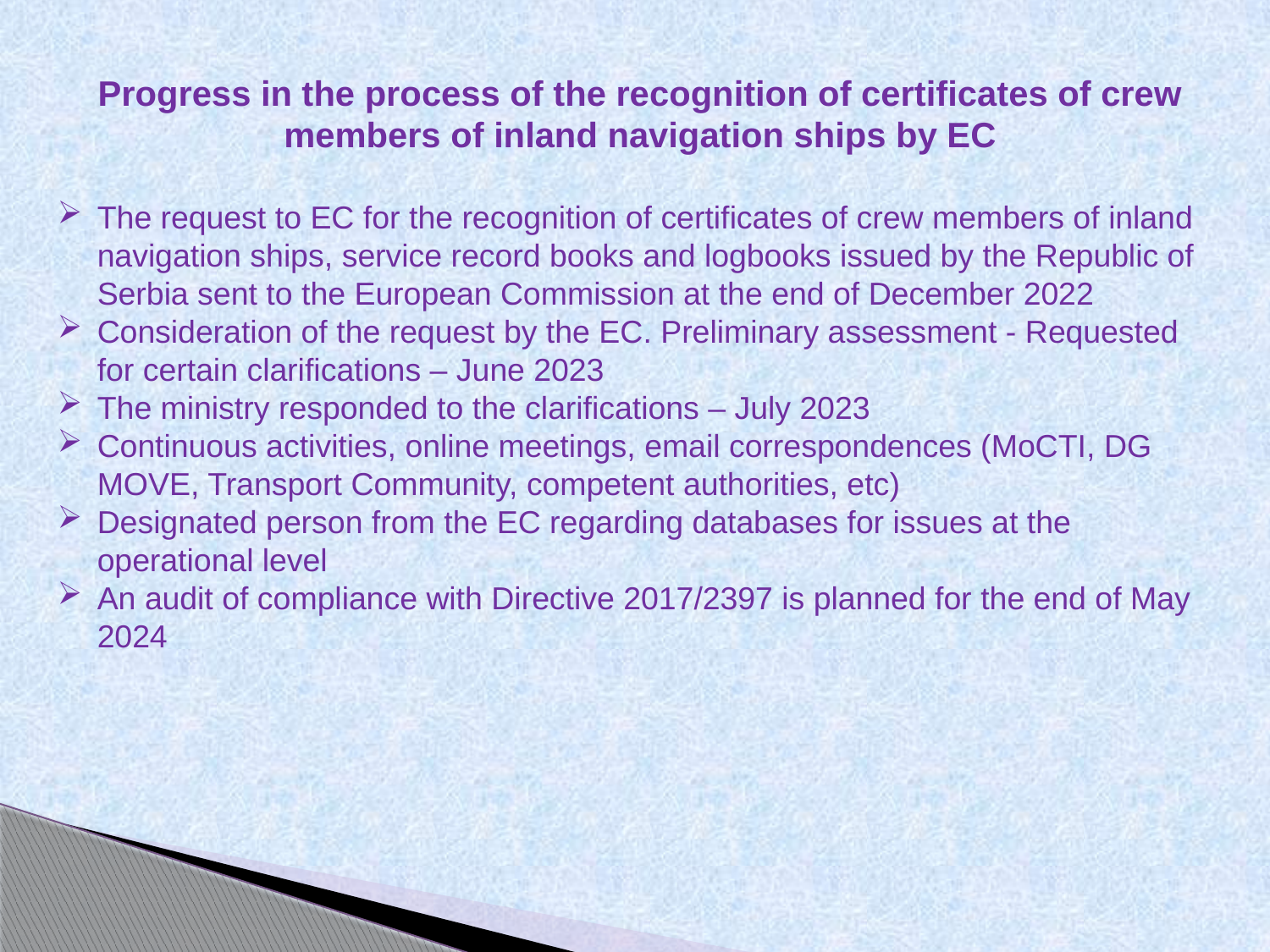

Progress in the process of the recognition of certificates of crew members of inland navigation ships by EC

The request to EC for the recognition of certificates of crew members of inland navigation ships, service record books and logbooks issued by the Republic of Serbia sent to the European Commission at the end of December 2022
Consideration of the request by the EC. Preliminary assessment - Requested for certain clarifications – June 2023
The ministry responded to the clarifications – July 2023
Continuous activities, online meetings, email correspondences (MoCTI, DG MOVE, Transport Community, competent authorities, etc)
Designated person from the EC regarding databases for issues at the operational level
An audit of compliance with Directive 2017/2397 is planned for the end of May 2024